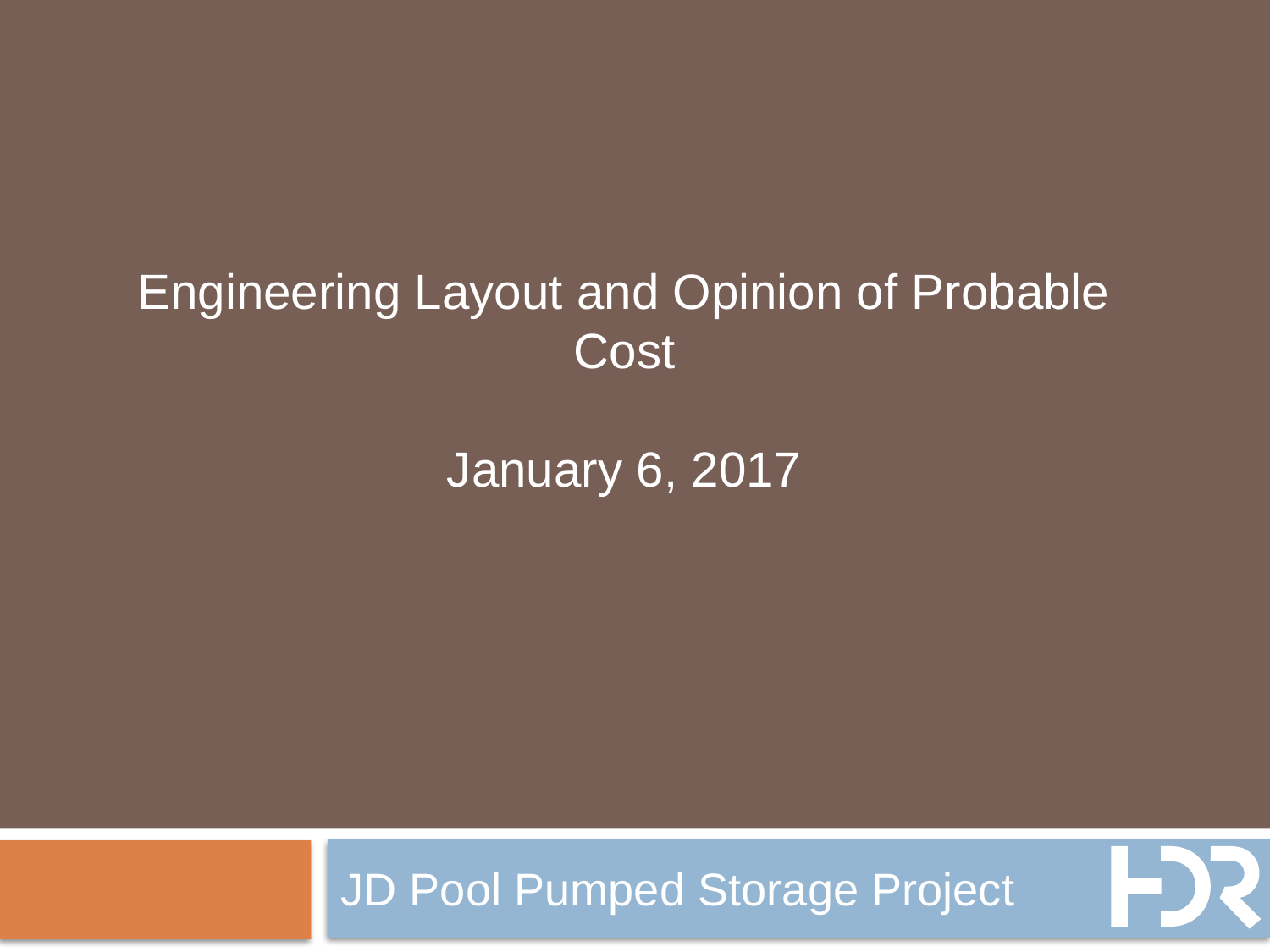

Engineering Layout and Opinion of Probable Cost

January 6, 2017
JD Pool Pumped Storage Project